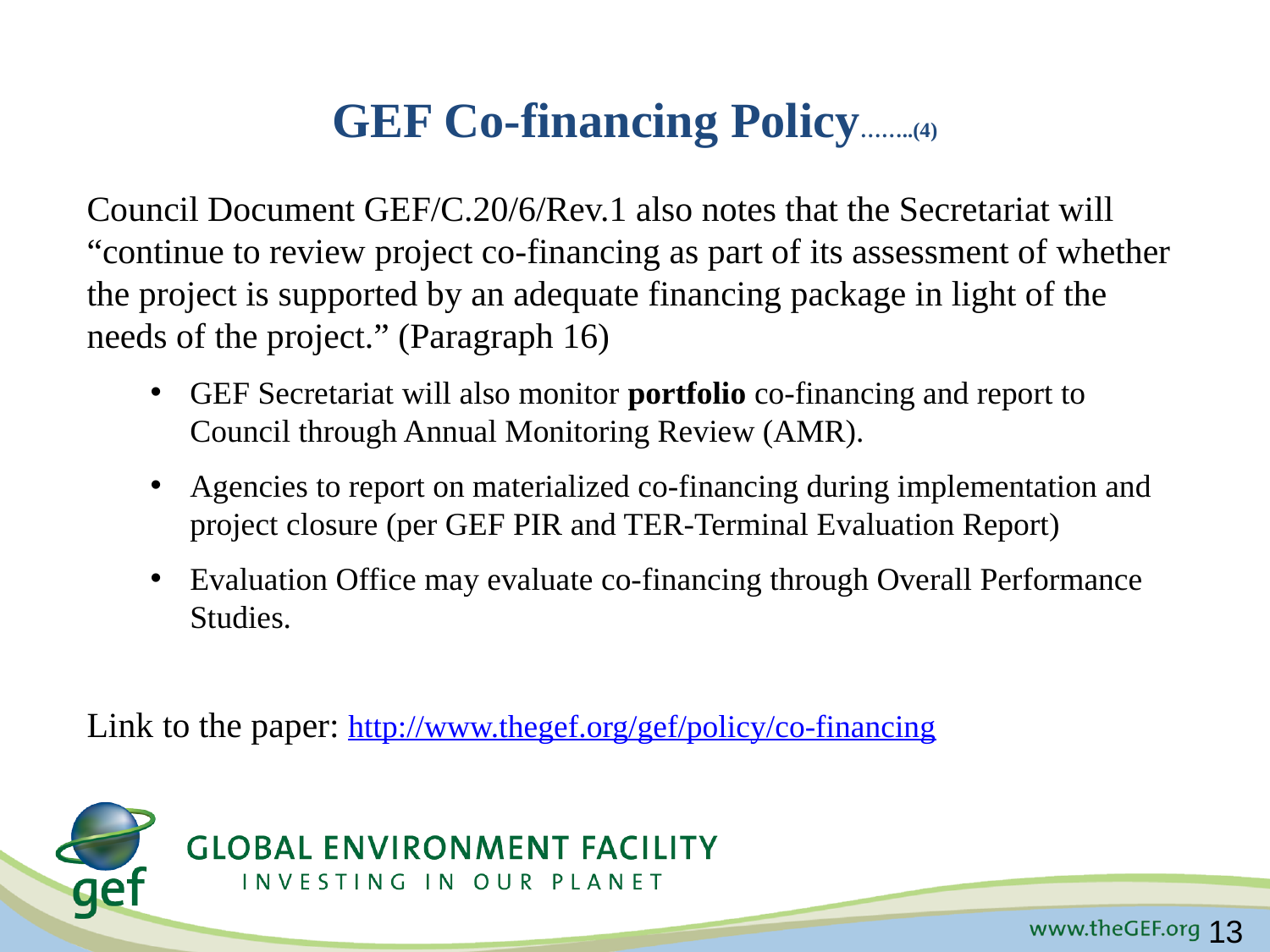

# GEF Co-financing Policy……..(4)
Council Document GEF/C.20/6/Rev.1 also notes that the Secretariat will “continue to review project co-financing as part of its assessment of whether the project is supported by an adequate financing package in light of the needs of the project.” (Paragraph 16)
GEF Secretariat will also monitor portfolio co-financing and report to Council through Annual Monitoring Review (AMR).
Agencies to report on materialized co-financing during implementation and project closure (per GEF PIR and TER-Terminal Evaluation Report)
Evaluation Office may evaluate co-financing through Overall Performance Studies.

Link to the paper: http://www.thegef.org/gef/policy/co-financing